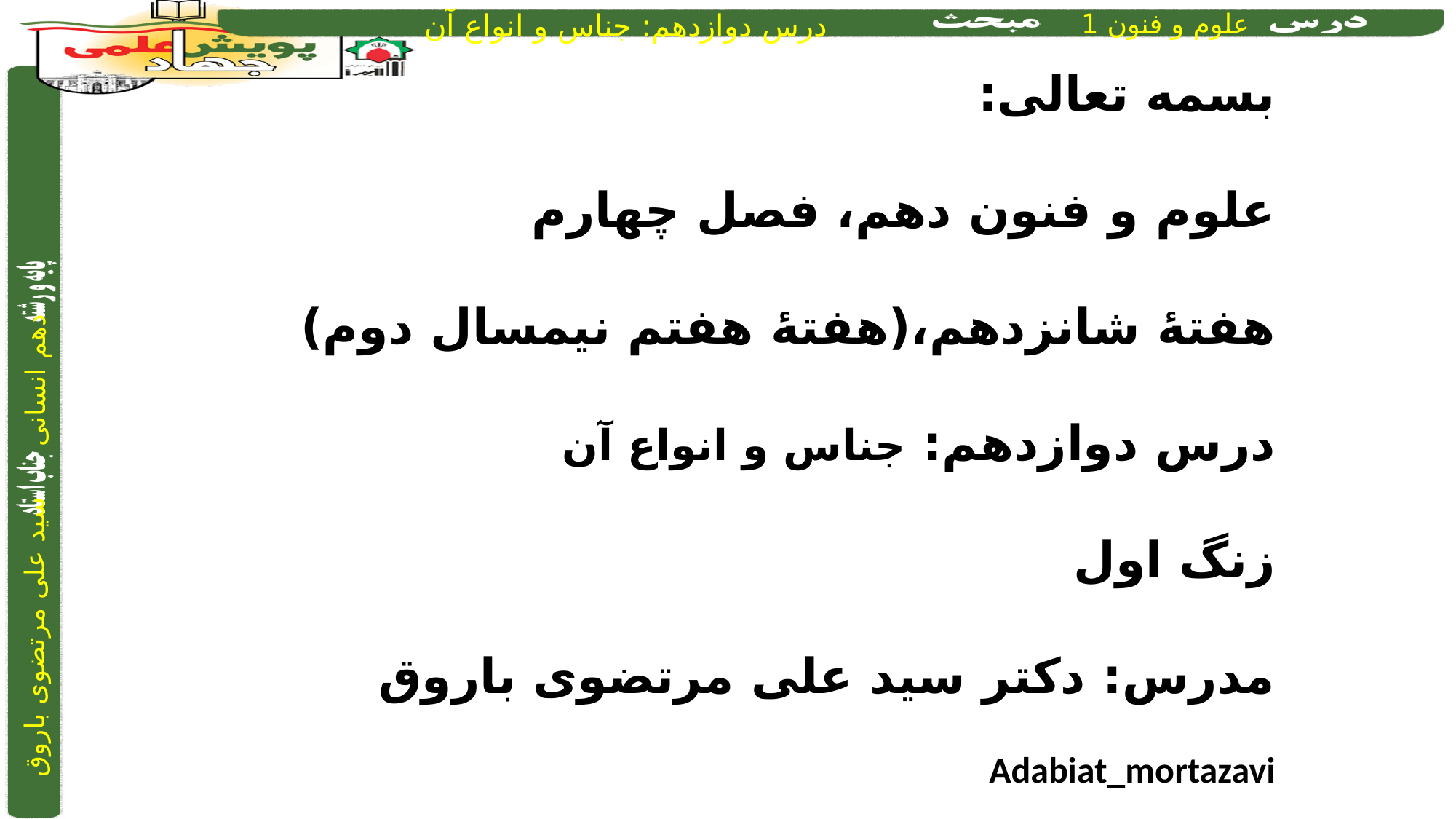

بسمه تعالی:
علوم و فنون دهم، فصل چهارم
هفتۀ شانزدهم،(هفتۀ هفتم نیمسال دوم)
درس دوازدهم: جناس و انواع آن
زنگ اول
مدرس: دکتر سید علی مرتضوی باروق
Adabiat_mortazavi